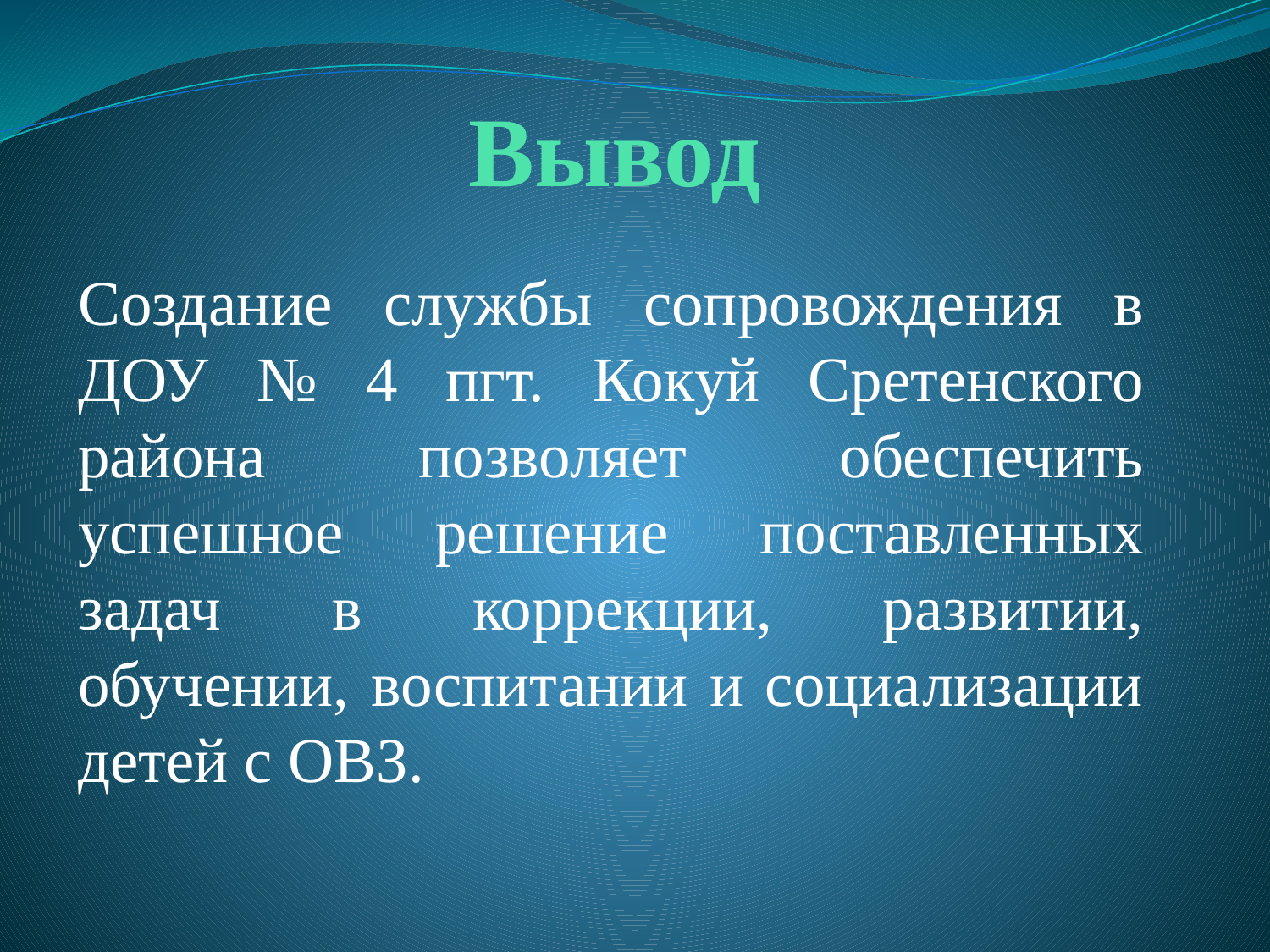

# Вывод
Создание службы сопровождения в ДОУ № 4 пгт. Кокуй Сретенского района позволяет обеспечить успешное решение поставленных задач в коррекции, развитии, обучении, воспитании и социализации детей с ОВЗ.